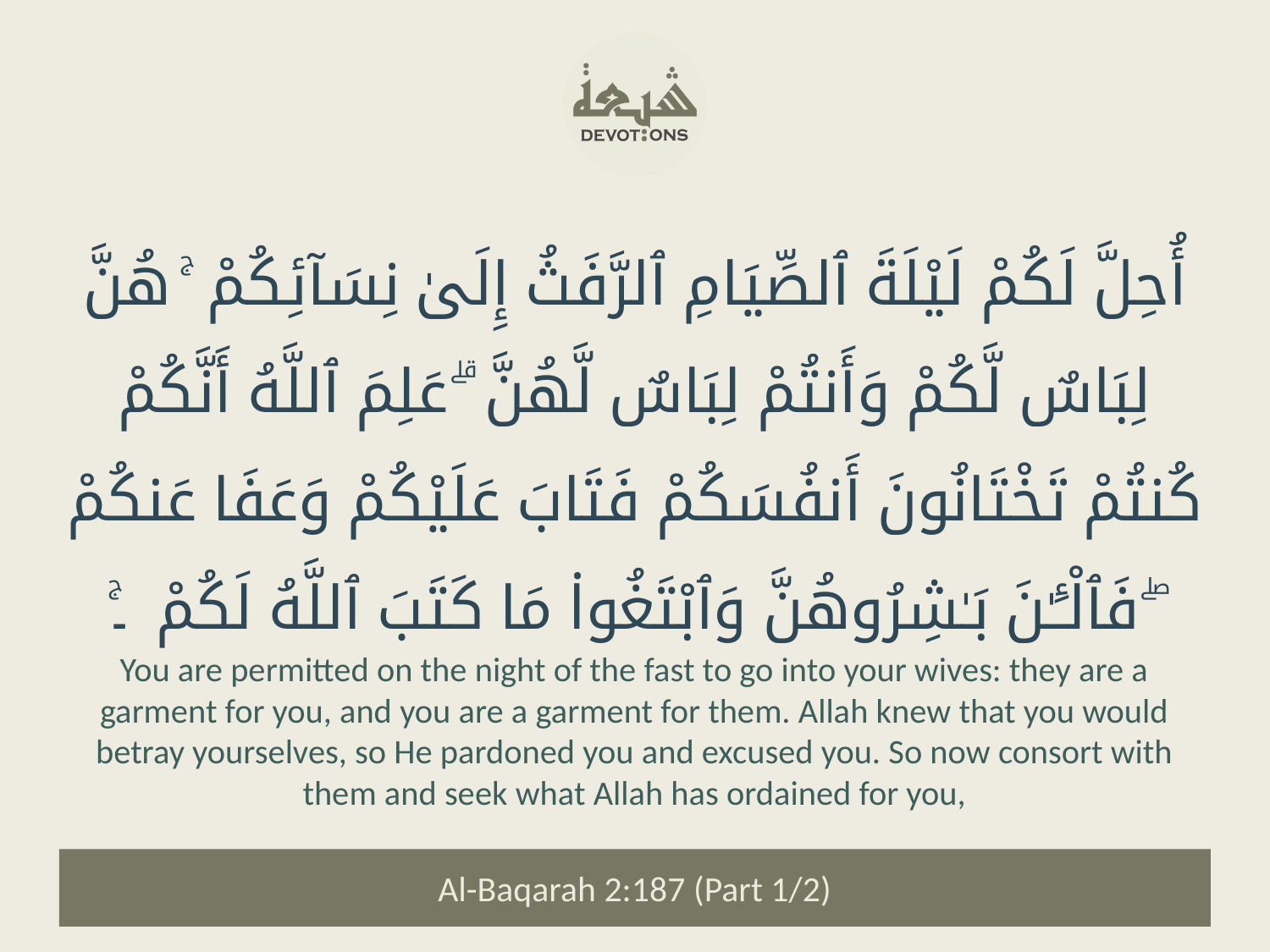

أُحِلَّ لَكُمْ لَيْلَةَ ٱلصِّيَامِ ٱلرَّفَثُ إِلَىٰ نِسَآئِكُمْ ۚ هُنَّ لِبَاسٌ لَّكُمْ وَأَنتُمْ لِبَاسٌ لَّهُنَّ ۗ عَلِمَ ٱللَّهُ أَنَّكُمْ كُنتُمْ تَخْتَانُونَ أَنفُسَكُمْ فَتَابَ عَلَيْكُمْ وَعَفَا عَنكُمْ ۖ فَٱلْـَٔـٰنَ بَـٰشِرُوهُنَّ وَٱبْتَغُوا۟ مَا كَتَبَ ٱللَّهُ لَكُمْ  ۔ۚ
You are permitted on the night of the fast to go into your wives: they are a garment for you, and you are a garment for them. Allah knew that you would betray yourselves, so He pardoned you and excused you. So now consort with them and seek what Allah has ordained for you,
Al-Baqarah 2:187 (Part 1/2)